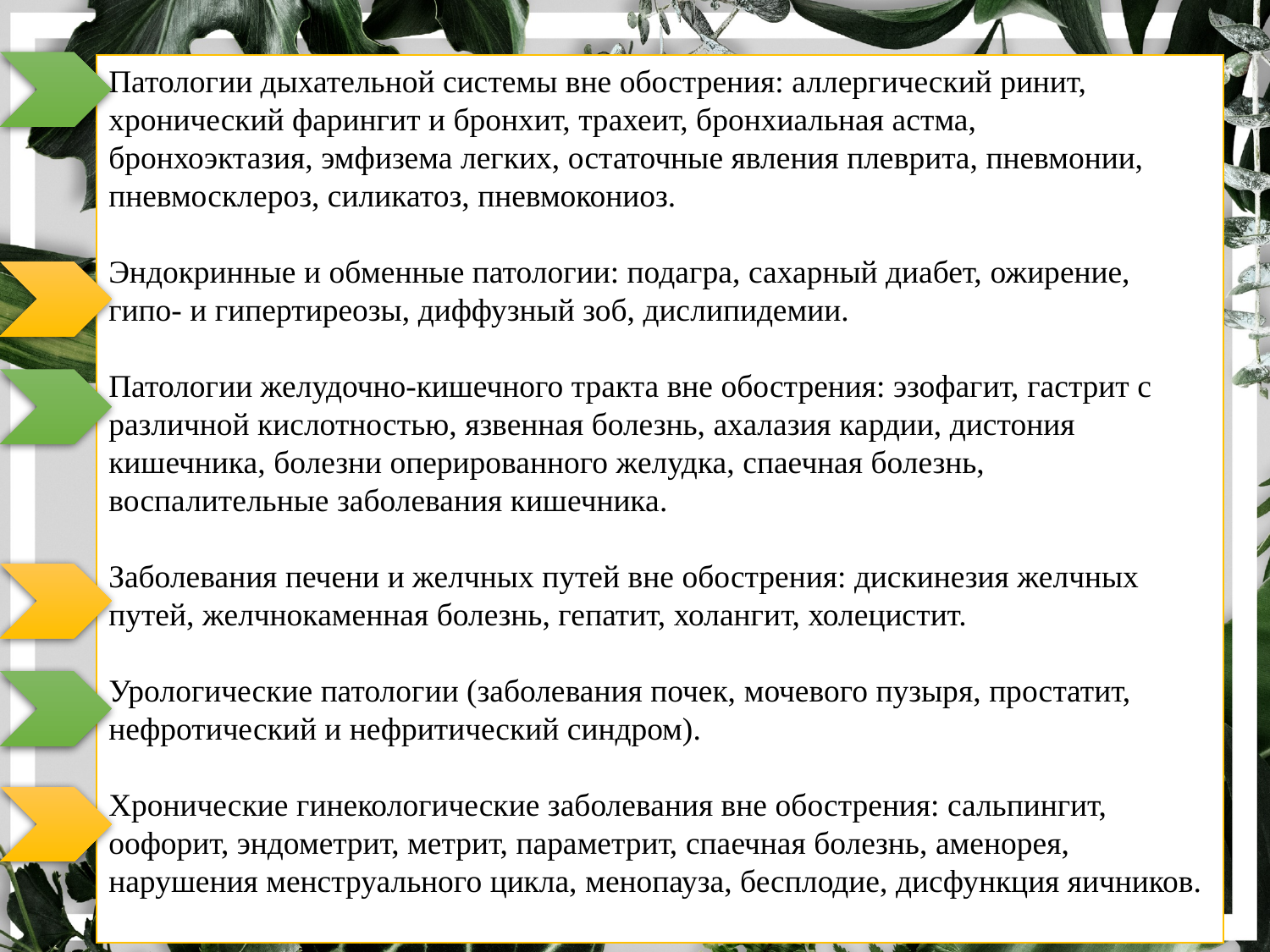

Патологии дыхательной системы вне обострения: аллергический ринит, хронический фарингит и бронхит, трахеит, бронхиальная астма,
бронхоэктазия, эмфизема легких, остаточные явления плеврита, пневмонии, пневмосклероз, силикатоз, пневмокониоз.

Эндокринные и обменные патологии: подагра, сахарный диабет, ожирение, гипо- и гипертиреозы, диффузный зоб, дислипидемии.

Патологии желудочно-кишечного тракта вне обострения: эзофагит, гастрит с различной кислотностью, язвенная болезнь, ахалазия кардии, дистония кишечника, болезни оперированного желудка, спаечная болезнь, воспалительные заболевания кишечника.

Заболевания печени и желчных путей вне обострения: дискинезия желчных путей, желчнокаменная болезнь, гепатит, холангит, холецистит.

Урологические патологии (заболевания почек, мочевого пузыря, простатит, нефротический и нефритический синдром).

Хронические гинекологические заболевания вне обострения: сальпингит, оофорит, эндометрит, метрит, параметрит, спаечная болезнь, аменорея, нарушения менструального цикла, менопауза, бесплодие, дисфункция яичников.